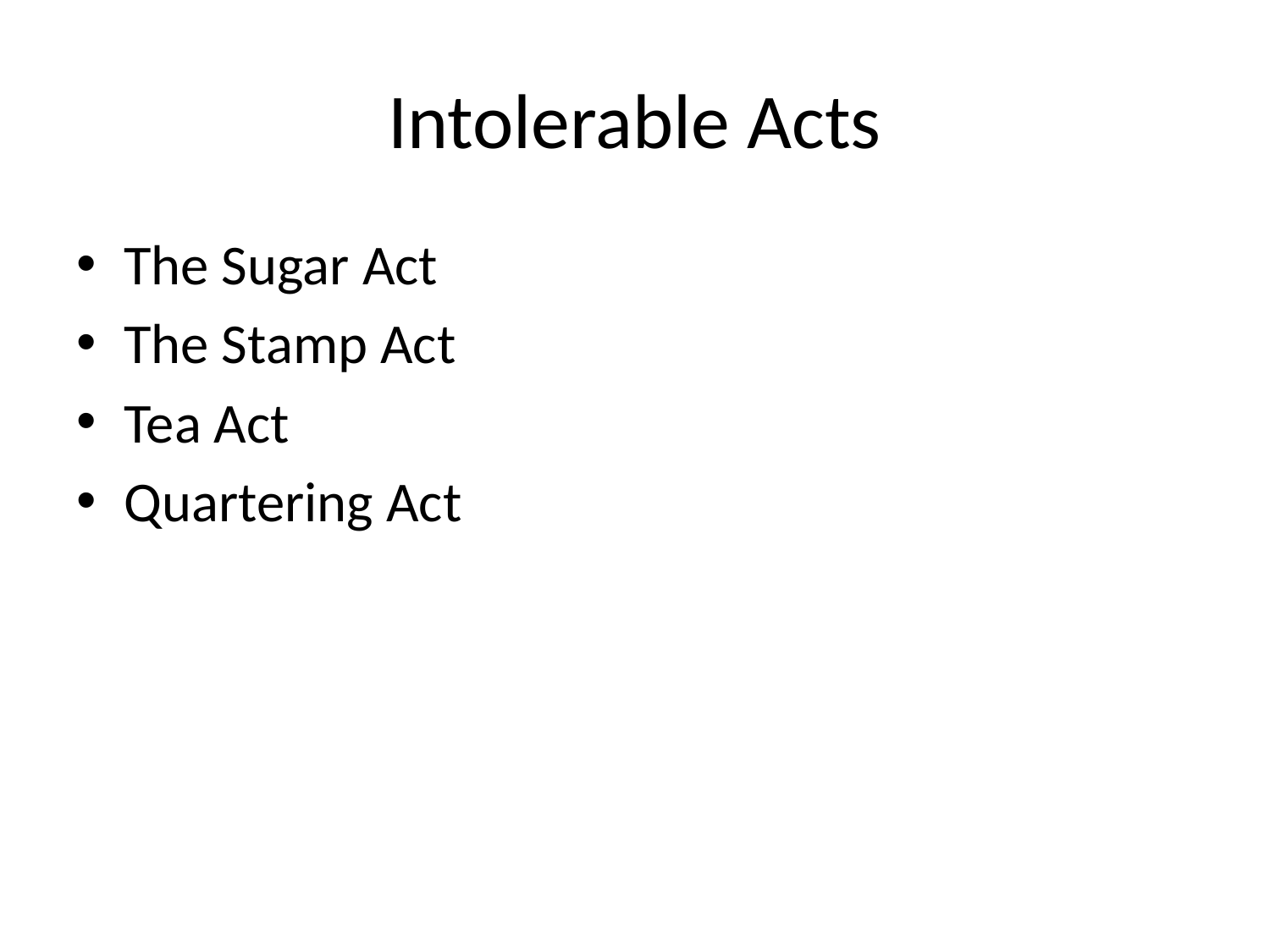

# Intolerable Acts
The Sugar Act
The Stamp Act
Tea Act
Quartering Act